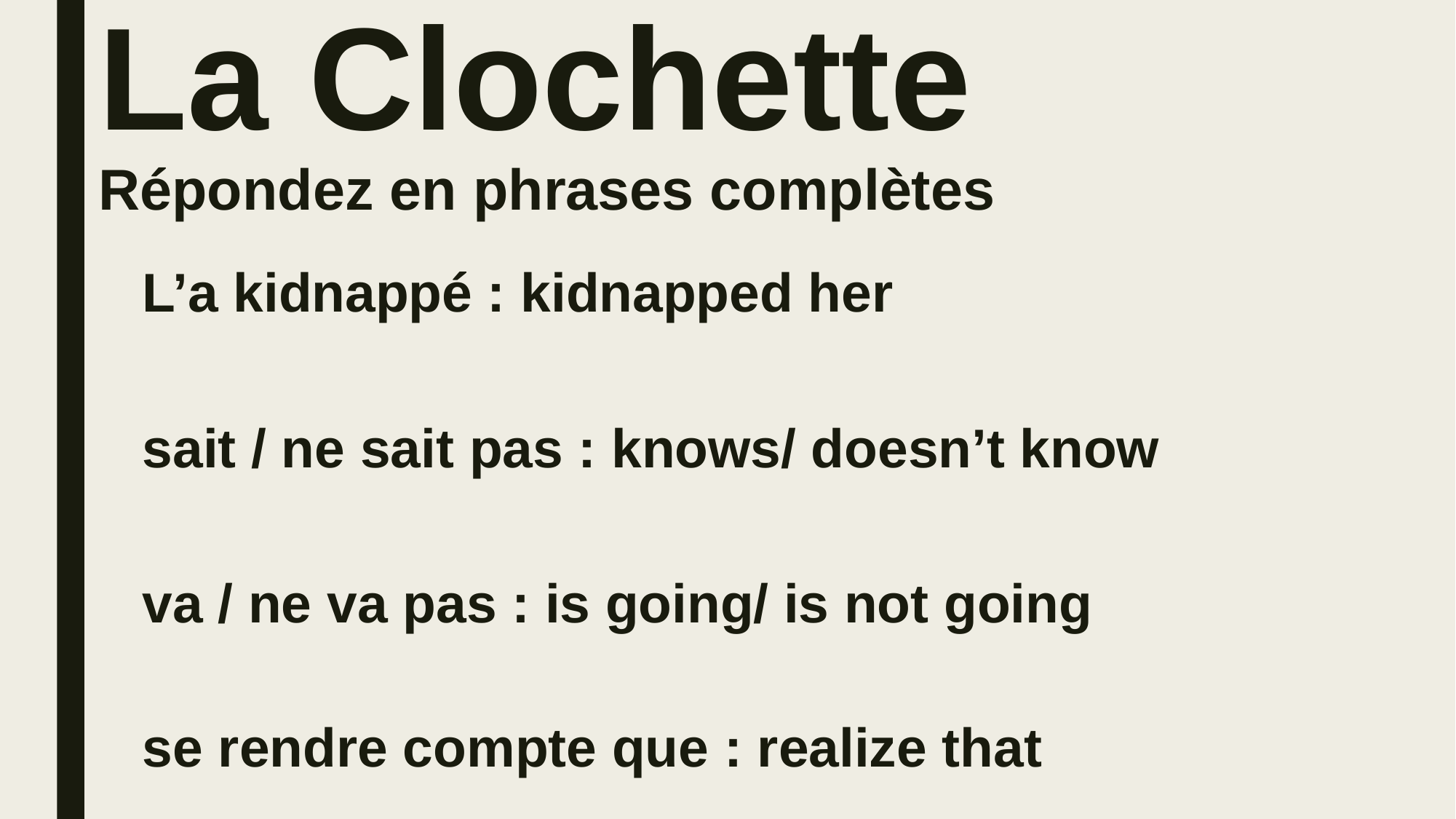

# La Clochette Répondez en phrases complètes
L’a kidnappé : kidnapped her

sait / ne sait pas : knows/ doesn’t know

va / ne va pas : is going/ is not going

se rendre compte que : realize that